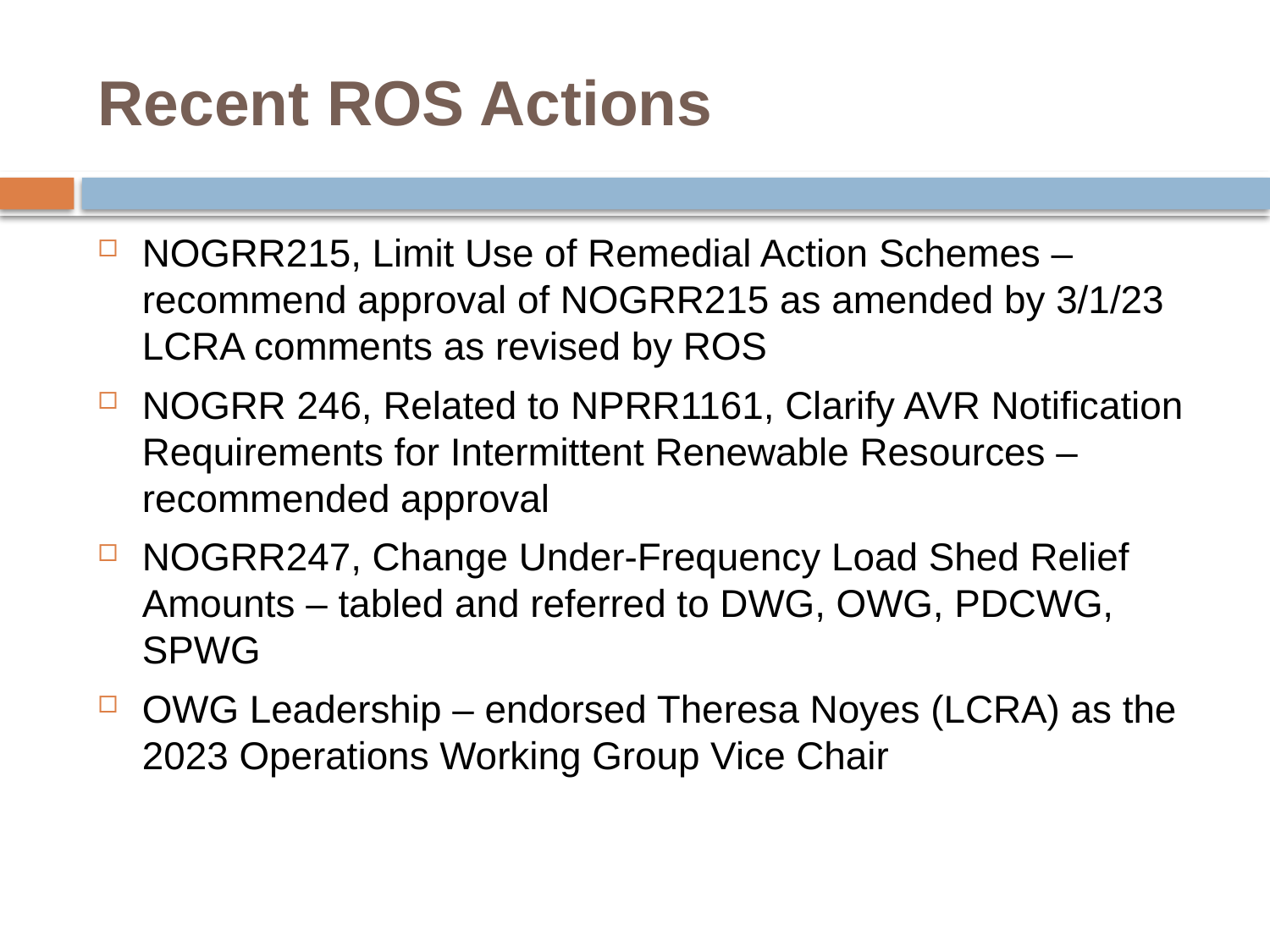

# Recent ROS Actions
NOGRR215, Limit Use of Remedial Action Schemes – recommend approval of NOGRR215 as amended by 3/1/23 LCRA comments as revised by ROS
NOGRR 246, Related to NPRR1161, Clarify AVR Notification Requirements for Intermittent Renewable Resources – recommended approval
NOGRR247, Change Under-Frequency Load Shed Relief Amounts – tabled and referred to DWG, OWG, PDCWG, SPWG
OWG Leadership – endorsed Theresa Noyes (LCRA) as the 2023 Operations Working Group Vice Chair